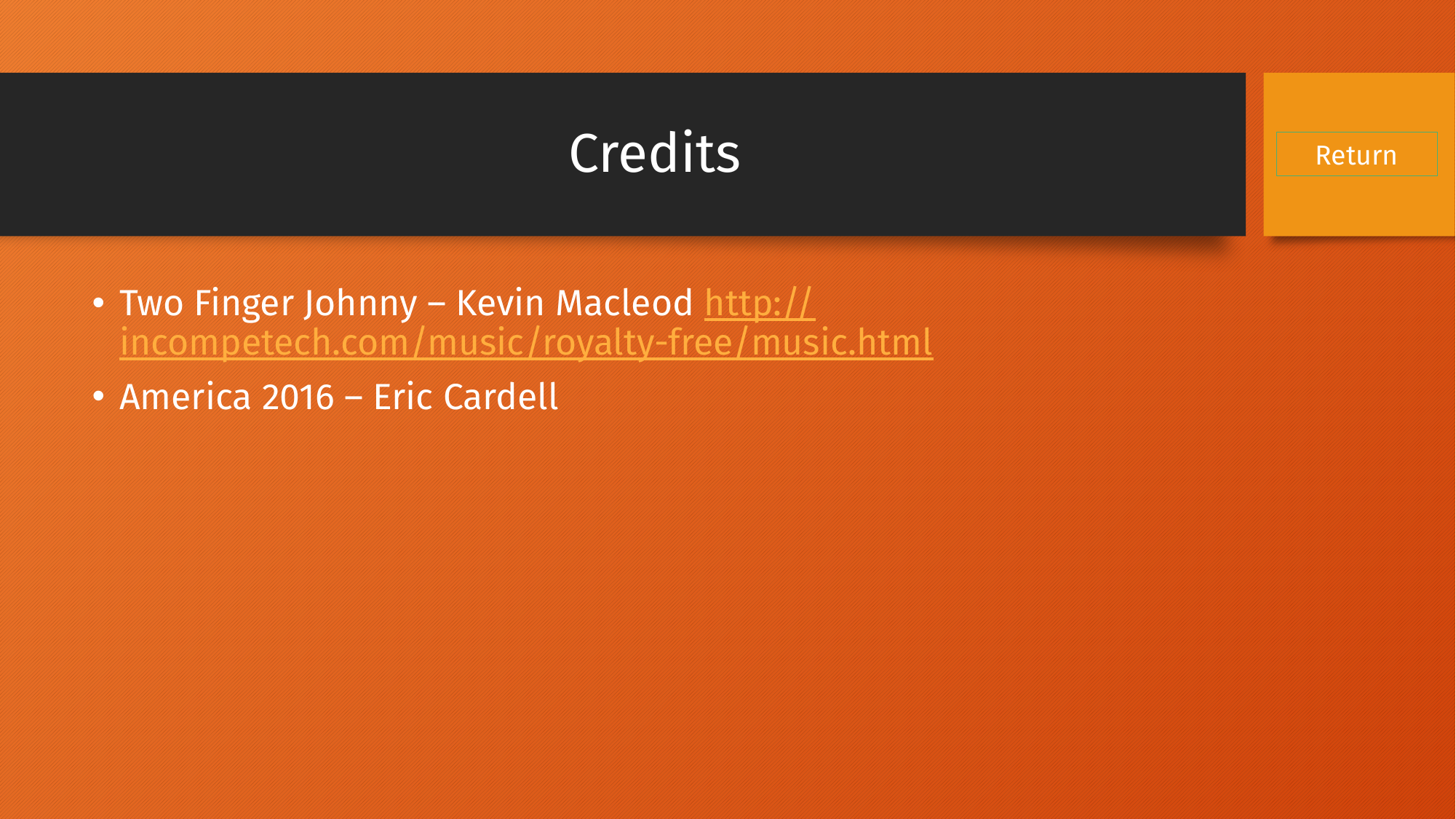

# Credits
Return
Two Finger Johnny – Kevin Macleod http://incompetech.com/music/royalty-free/music.html
America 2016 – Eric Cardell